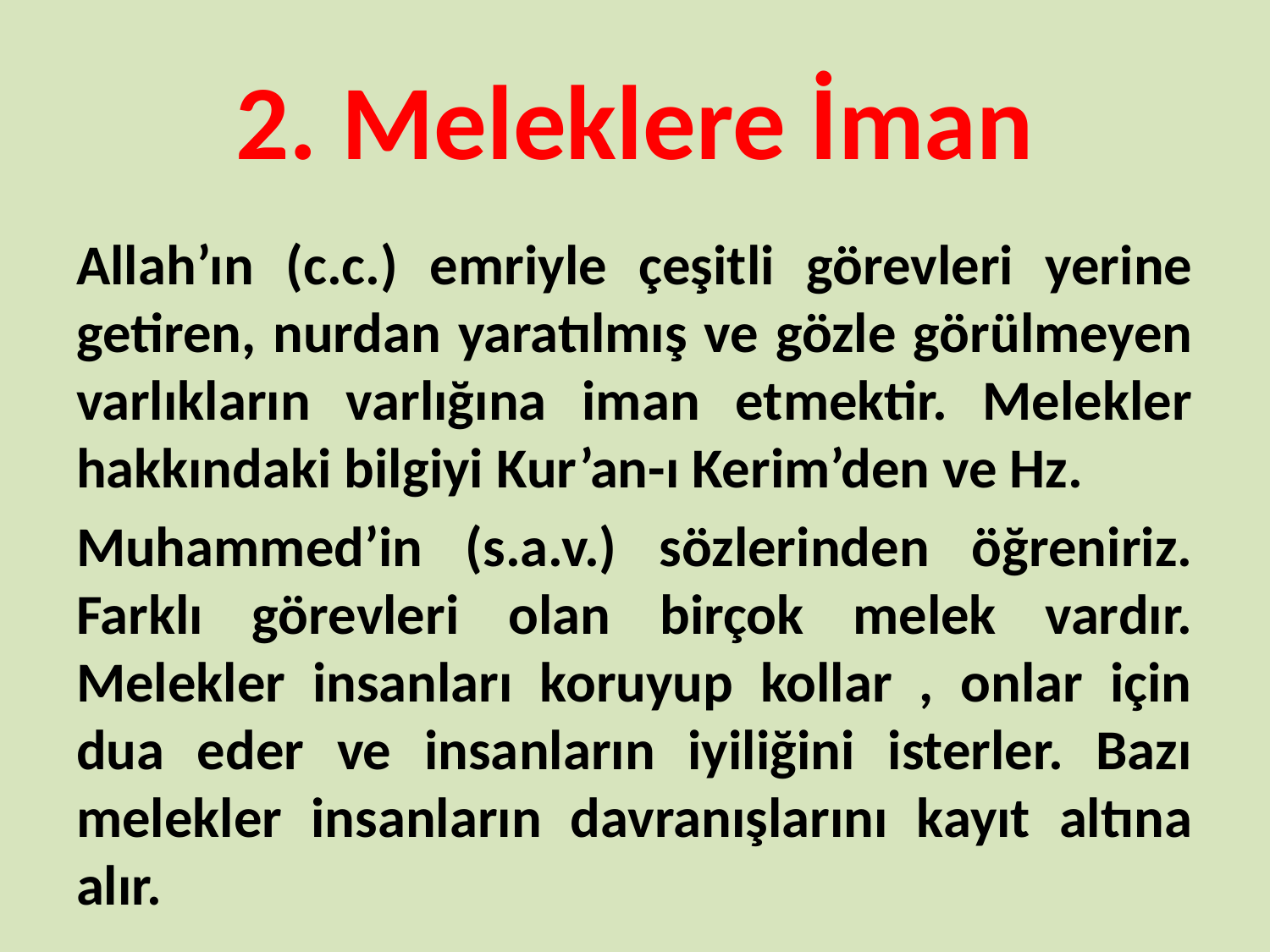

# 2. Meleklere İman
Allah’ın (c.c.) emriyle çeşitli görevleri yerine getiren, nurdan yaratılmış ve gözle görülmeyen varlıkların varlığına iman etmektir. Melekler hakkındaki bilgiyi Kur’an-ı Kerim’den ve Hz.
Muhammed’in (s.a.v.) sözlerinden öğreniriz. Farklı görevleri olan birçok melek vardır. Melekler insanları koruyup kollar , onlar için dua eder ve insanların iyiliğini isterler. Bazı melekler insanların davranışlarını kayıt altına alır.